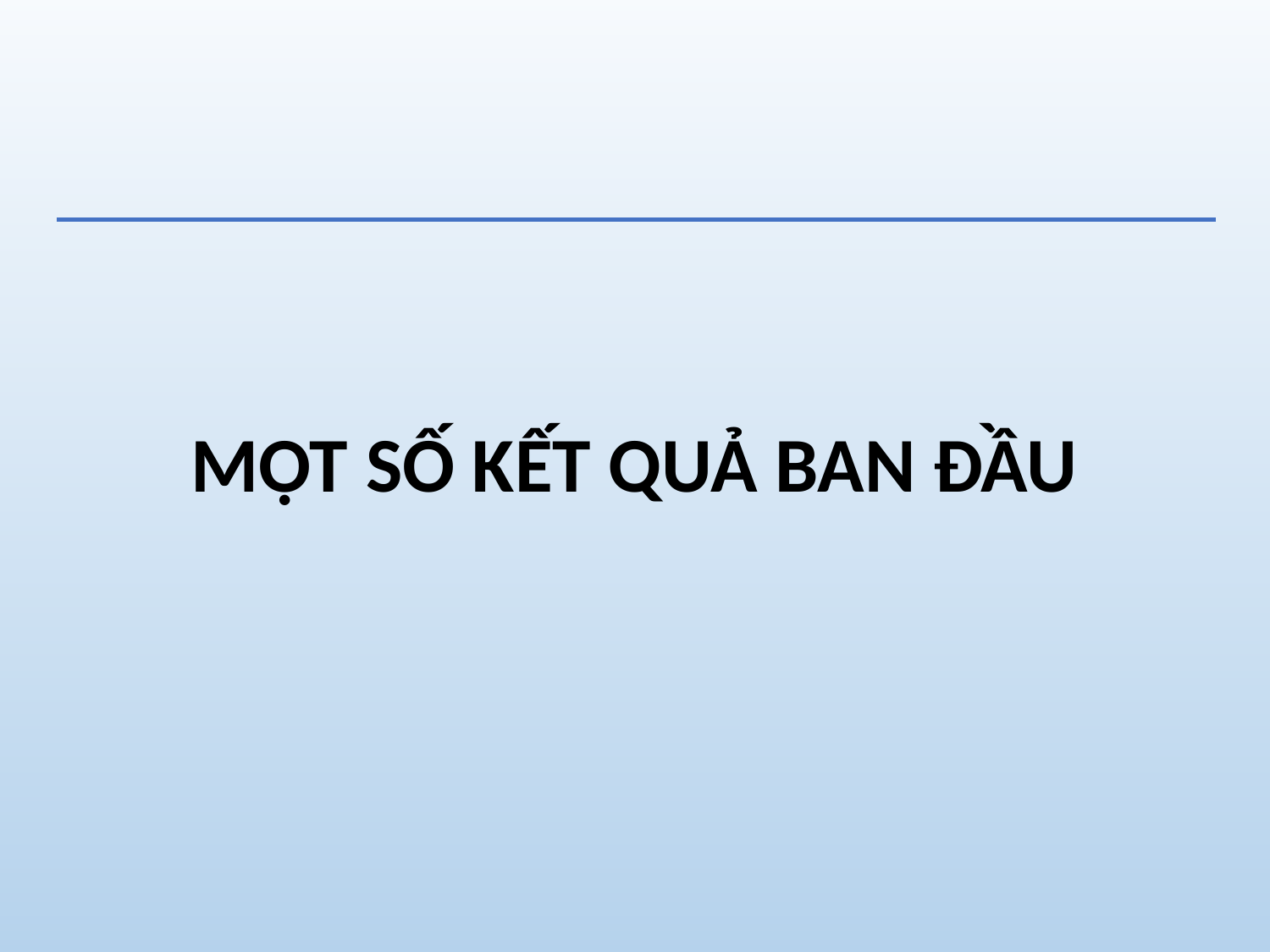

#
MỘT SỐ KẾT QUẢ BAN ĐẦU